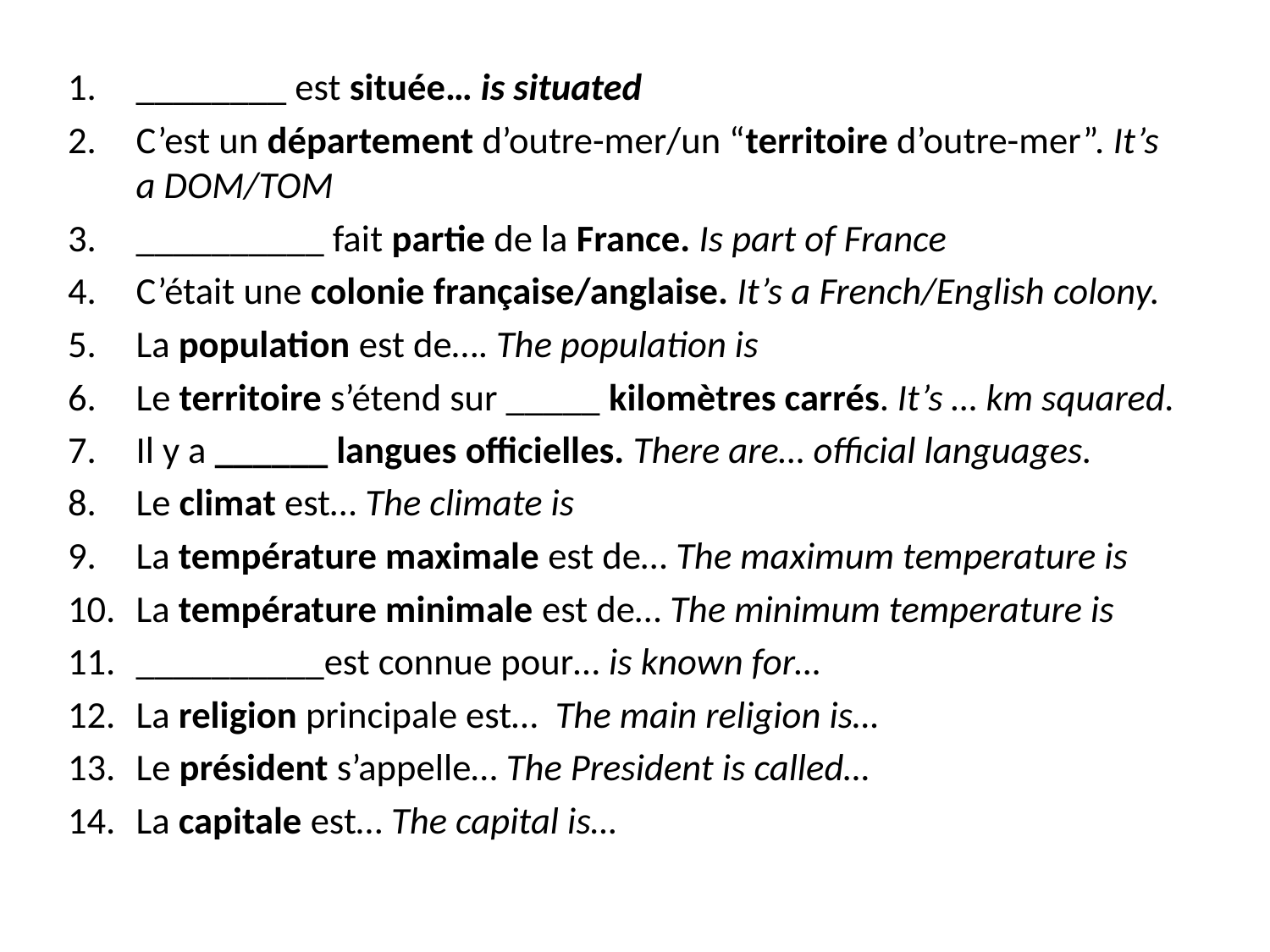

________ est située… is situated
C’est un département d’outre-mer/un “territoire d’outre-mer”. It’s a DOM/TOM
__________ fait partie de la France. Is part of France
C’était une colonie française/anglaise. It’s a French/English colony.
La population est de…. The population is
Le territoire s’étend sur _____ kilomètres carrés. It’s … km squared.
Il y a ______ langues officielles. There are… official languages.
Le climat est… The climate is
La température maximale est de… The maximum temperature is
La température minimale est de… The minimum temperature is
__________est connue pour… is known for…
La religion principale est…  The main religion is…
Le président s’appelle… The President is called…
La capitale est… The capital is…